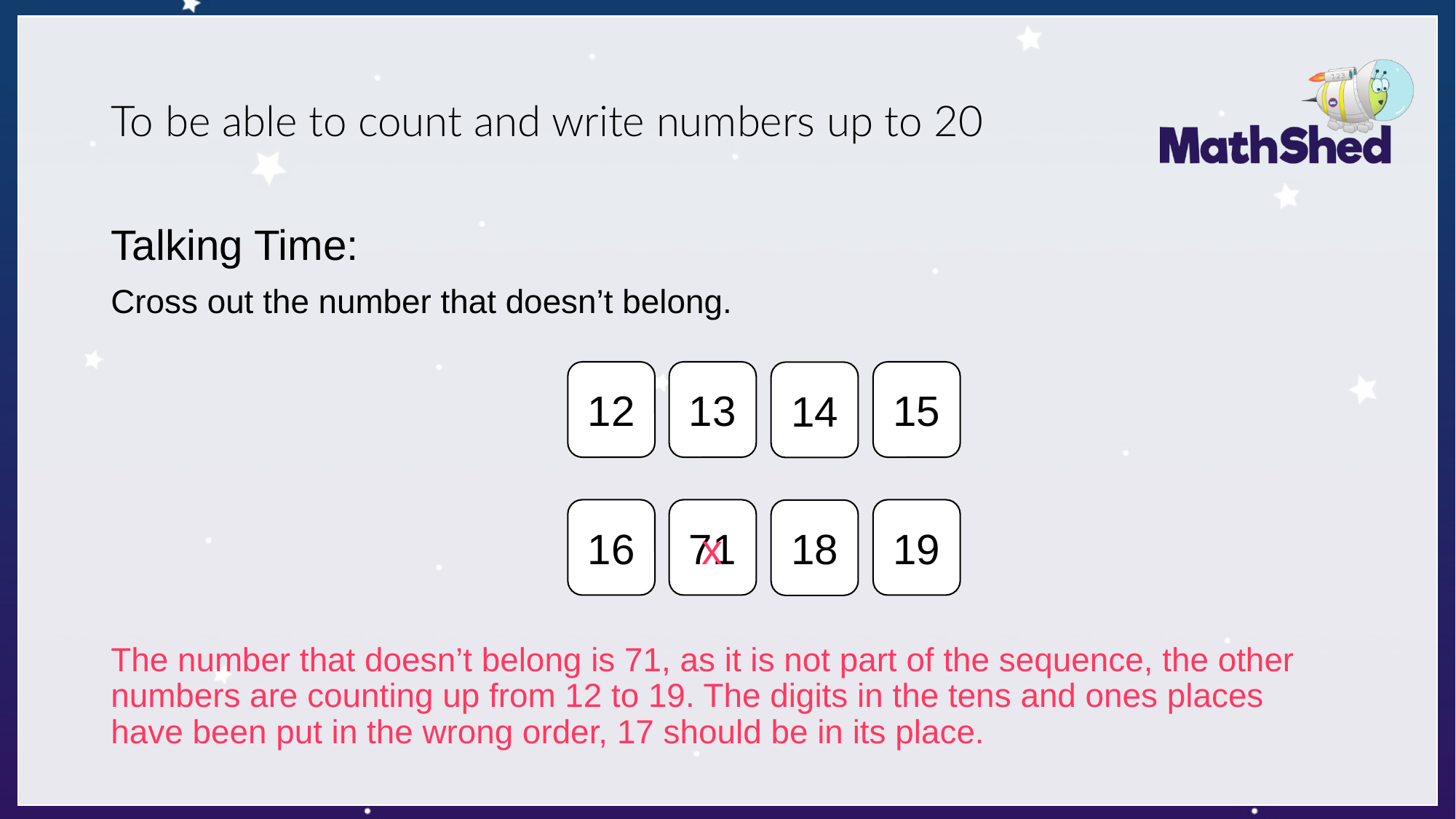

# To be able to count and write numbers up to 20
Talking Time:
Cross out the number that doesn’t belong.

The number that doesn’t belong is 71, as it is not part of the sequence, the other numbers are counting up from 12 to 19. The digits in the tens and ones places have been put in the wrong order, 17 should be in its place.

15
13
12
14
x

19
71
16
18